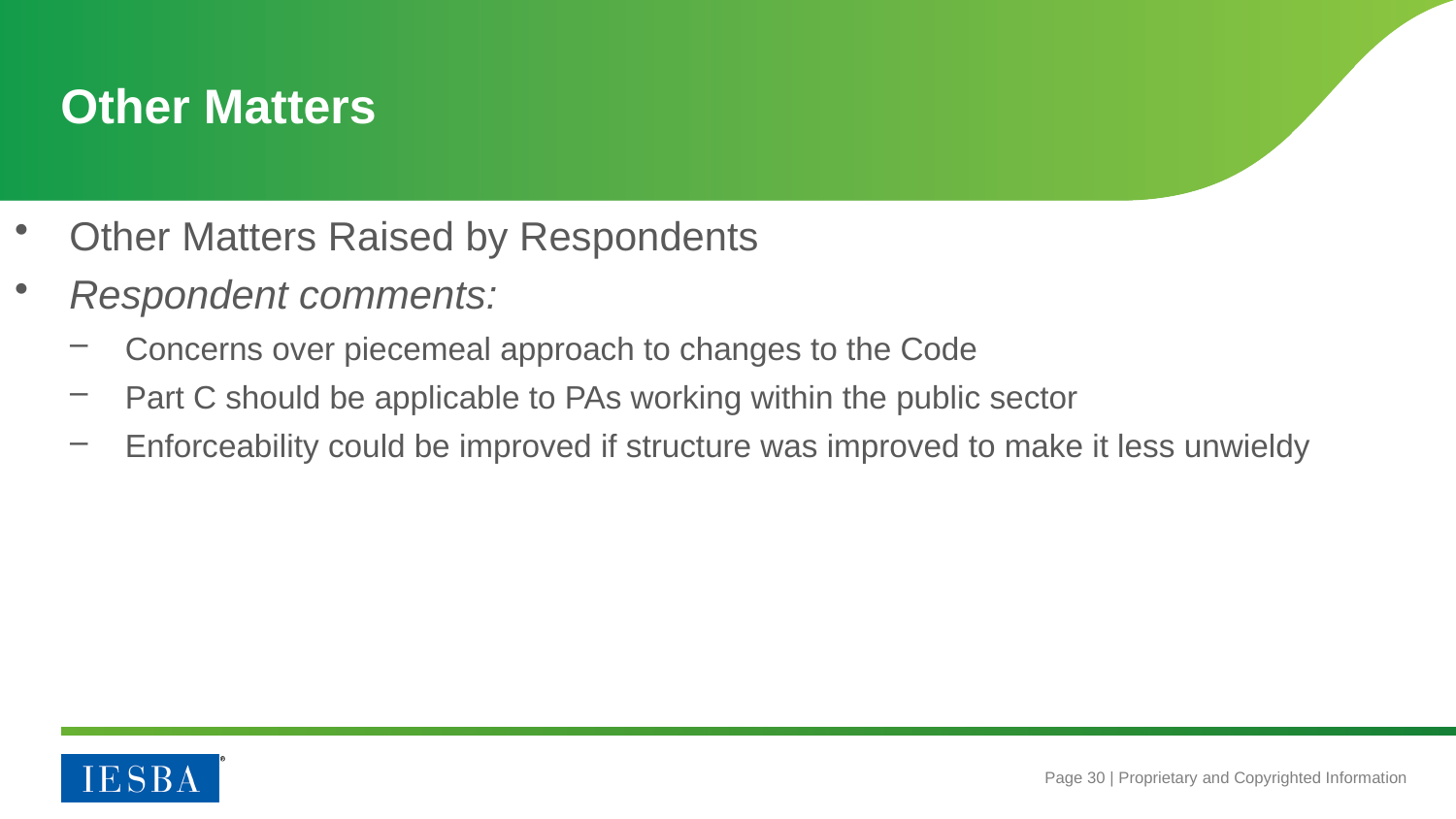

# Other Matters
Other Matters Raised by Respondents
Respondent comments:
Concerns over piecemeal approach to changes to the Code
Part C should be applicable to PAs working within the public sector
Enforceability could be improved if structure was improved to make it less unwieldy